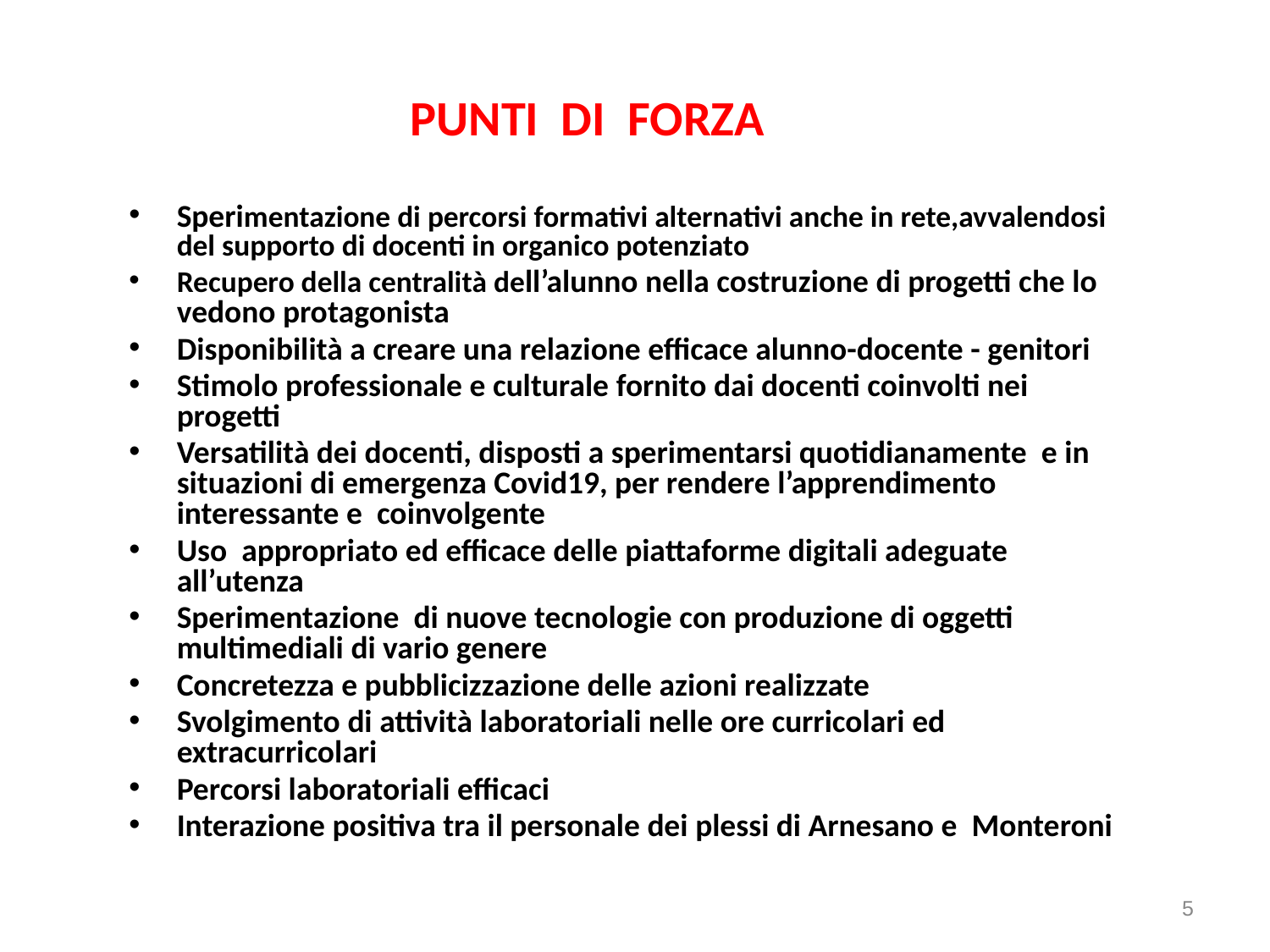

PUNTI  DI  FORZA

Sperimentazione di percorsi formativi alternativi anche in rete,avvalendosi del supporto di docenti in organico potenziato
Recupero della centralità dell’alunno nella costruzione di progetti che lo vedono protagonista
Disponibilità a creare una relazione efficace alunno-docente - genitori
Stimolo professionale e culturale fornito dai docenti coinvolti nei progetti
Versatilità dei docenti, disposti a sperimentarsi quotidianamente  e in situazioni di emergenza Covid19, per rendere l’apprendimento interessante e  coinvolgente
Uso  appropriato ed efficace delle piattaforme digitali adeguate all’utenza
Sperimentazione  di nuove tecnologie con produzione di oggetti multimediali di vario genere
Concretezza e pubblicizzazione delle azioni realizzate
Svolgimento di attività laboratoriali nelle ore curricolari ed extracurricolari
Percorsi laboratoriali efficaci
Interazione positiva tra il personale dei plessi di Arnesano e  Monteroni
5